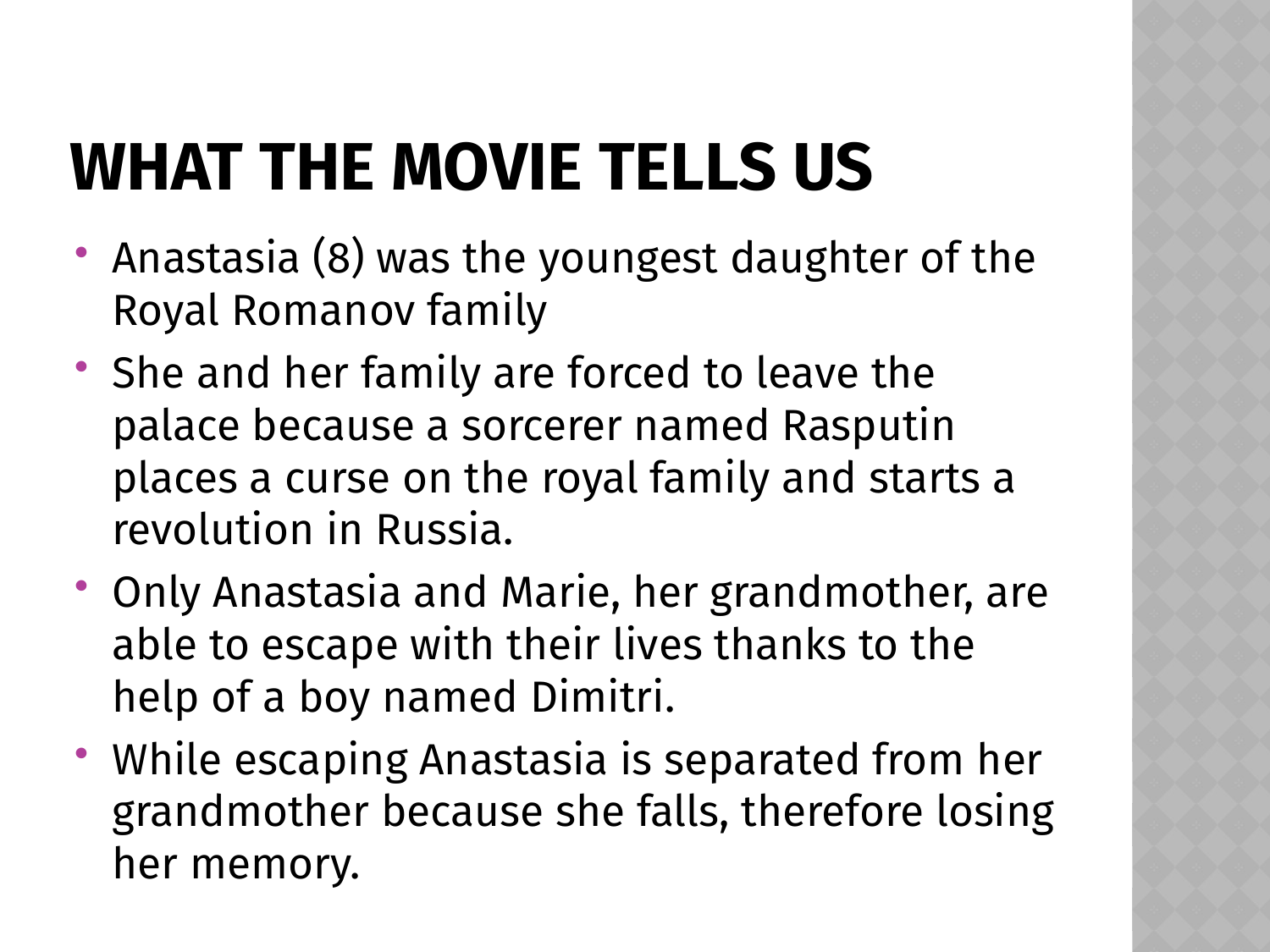

# What the movie tells us
Anastasia (8) was the youngest daughter of the Royal Romanov family
She and her family are forced to leave the palace because a sorcerer named Rasputin places a curse on the royal family and starts a revolution in Russia.
Only Anastasia and Marie, her grandmother, are able to escape with their lives thanks to the help of a boy named Dimitri.
While escaping Anastasia is separated from her grandmother because she falls, therefore losing her memory.